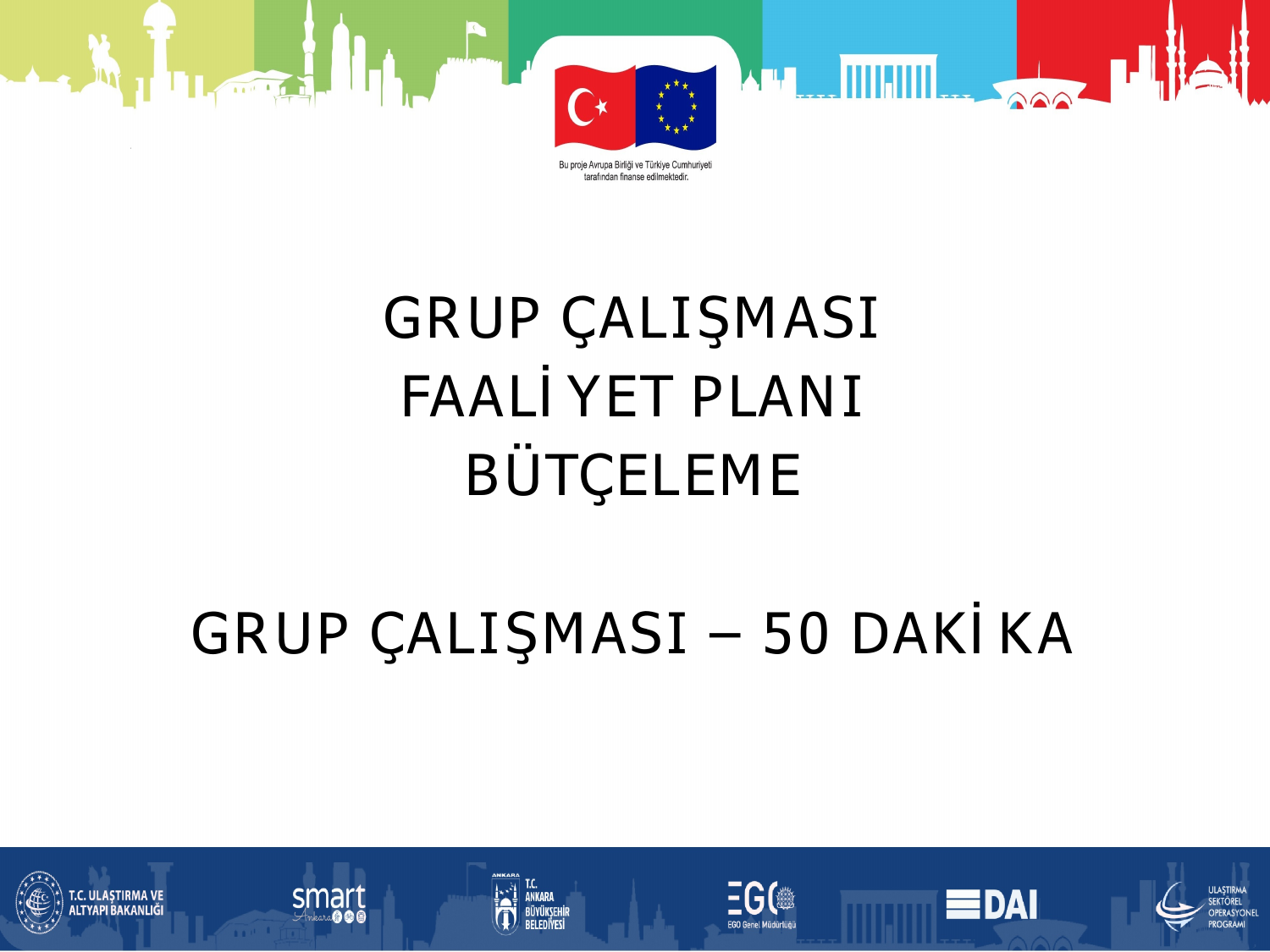

GRUP ÇALIŞMASI
FAALİYET PLANI
BÜTÇELEME

GRUP ÇALIŞMASI – 50 DAKİKA